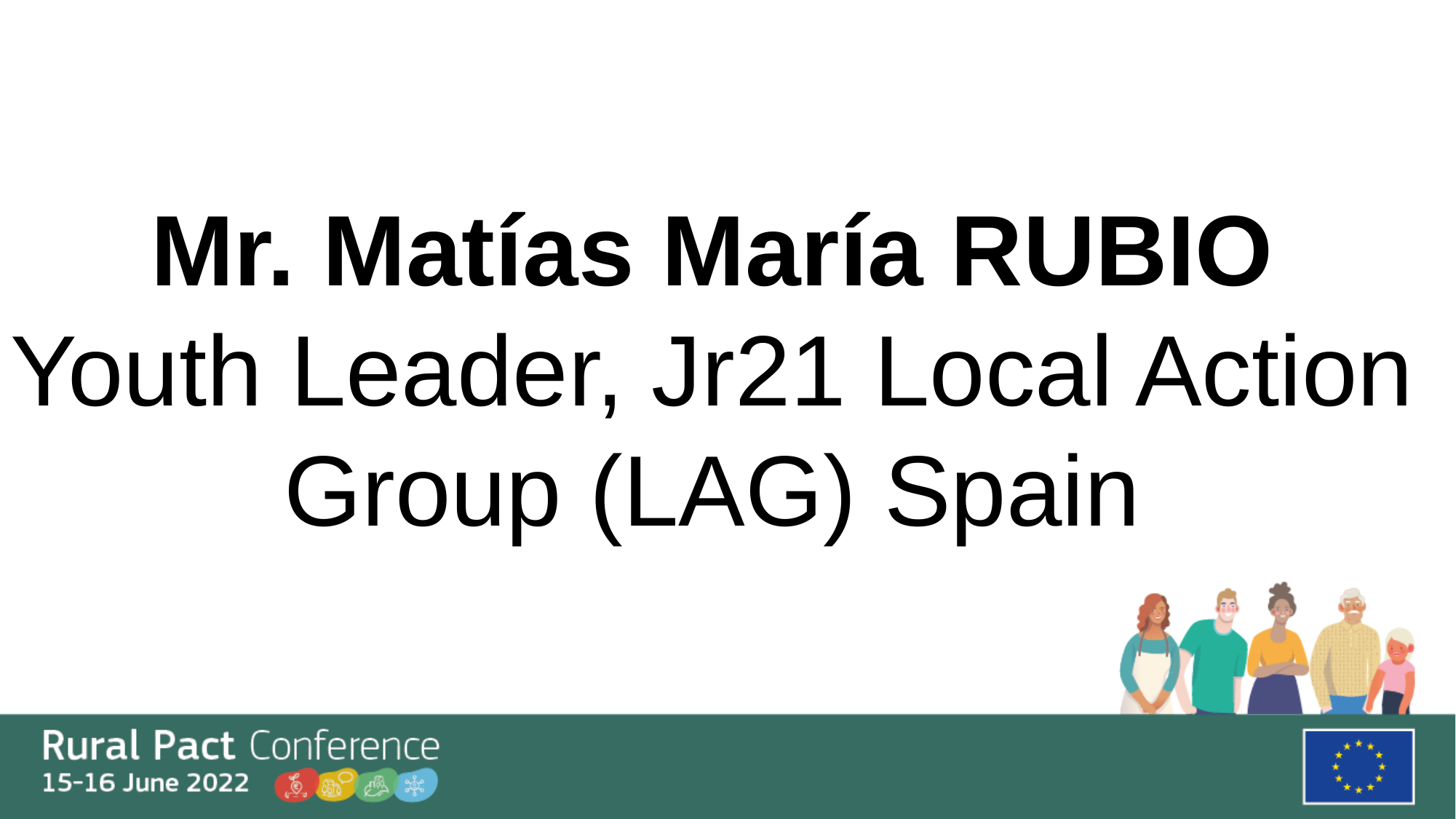

# Mr. Matías María RUBIO Youth Leader, Jr21 Local Action Group (LAG) Spain